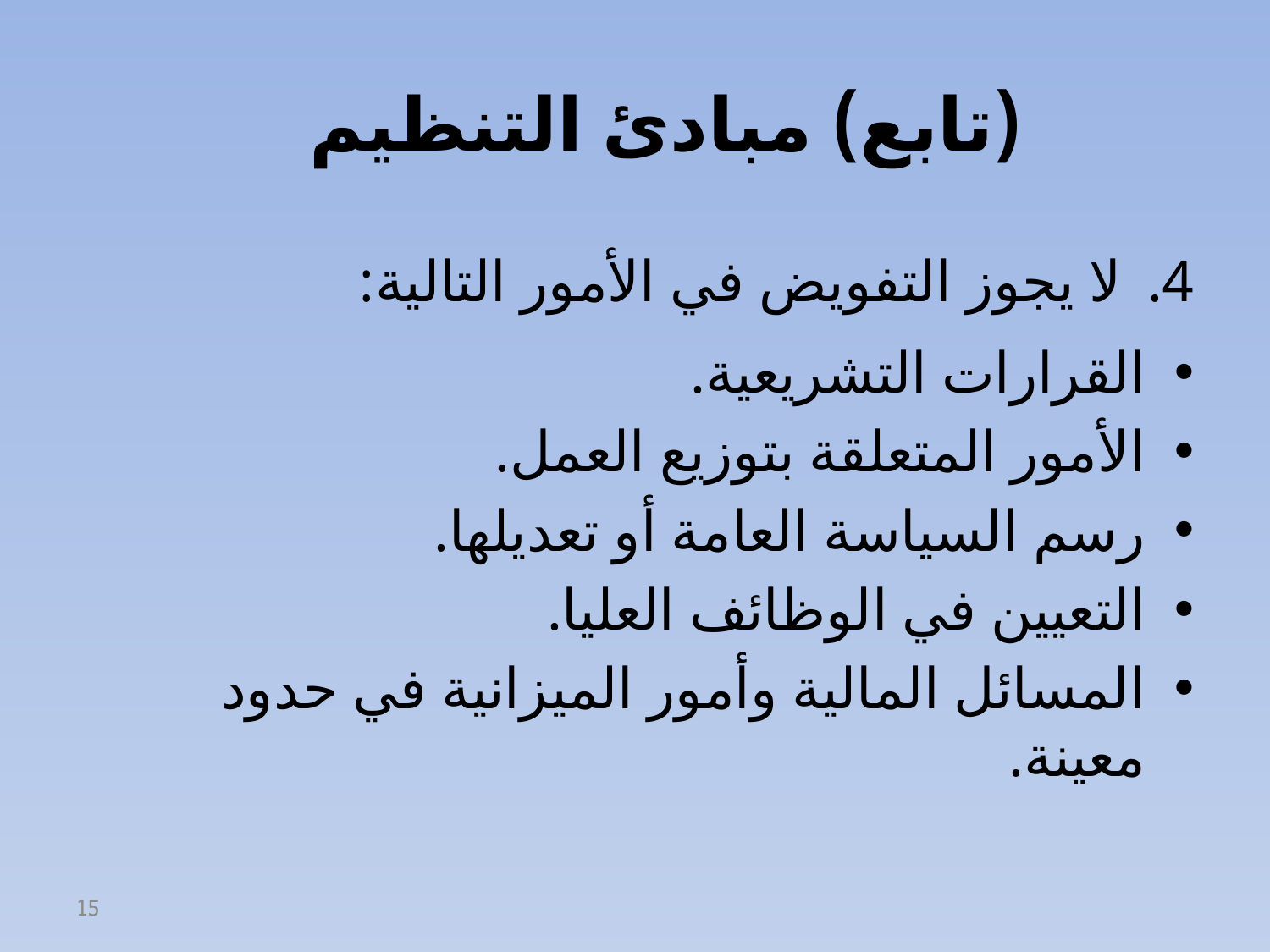

(تابع) مبادئ التنظيم
لا يجوز التفويض في الأمور التالية:

القرارات التشريعية.
الأمور المتعلقة بتوزيع العمل.
رسم السياسة العامة أو تعديلها.
التعيين في الوظائف العليا.
المسائل المالية وأمور الميزانية في حدود معينة.

15